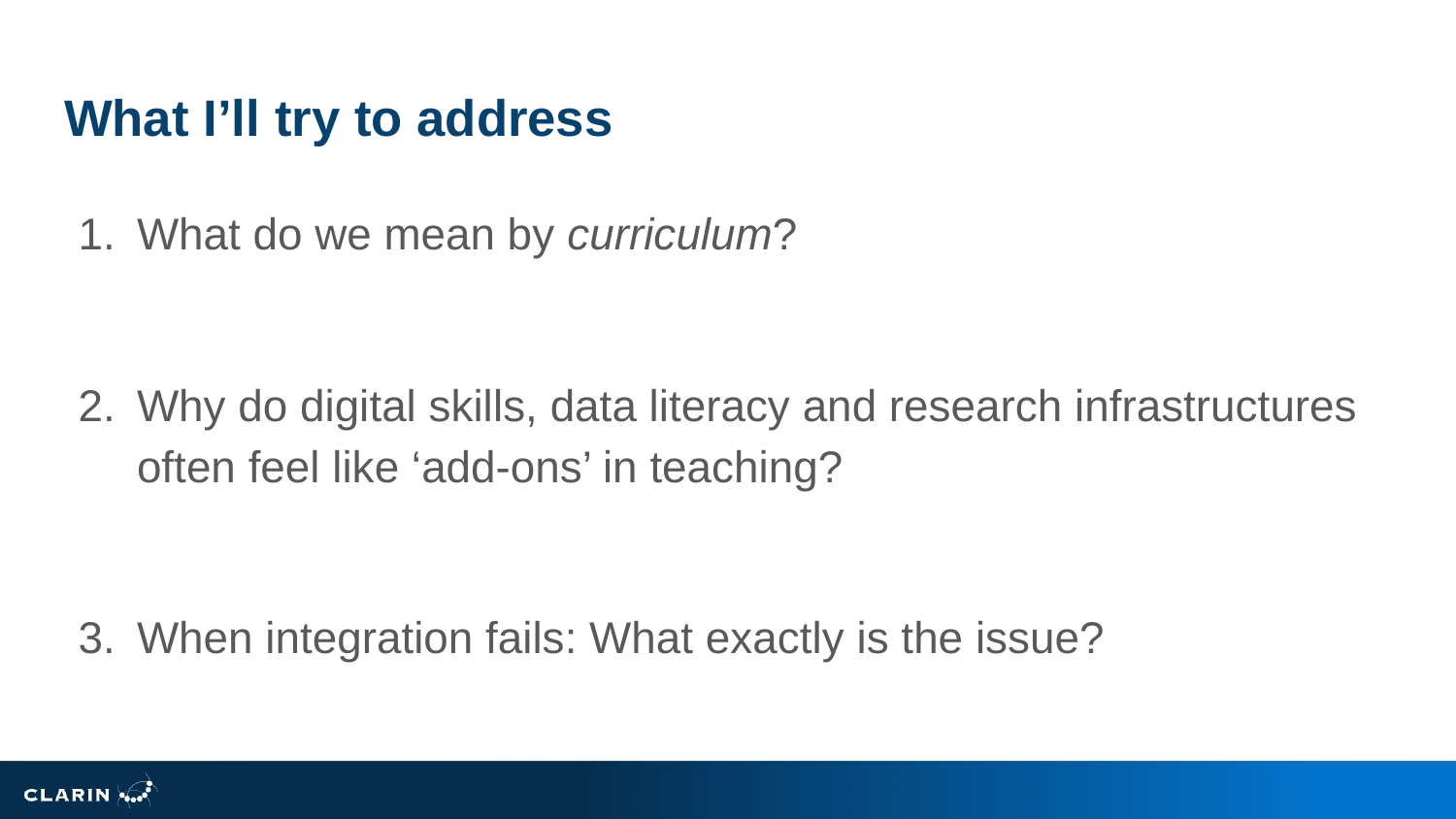

# What I’ll try to address
What do we mean by curriculum?

Why do digital skills, data literacy and research infrastructures often feel like ‘add‑ons’ in teaching?

When integration fails: What exactly is the issue?